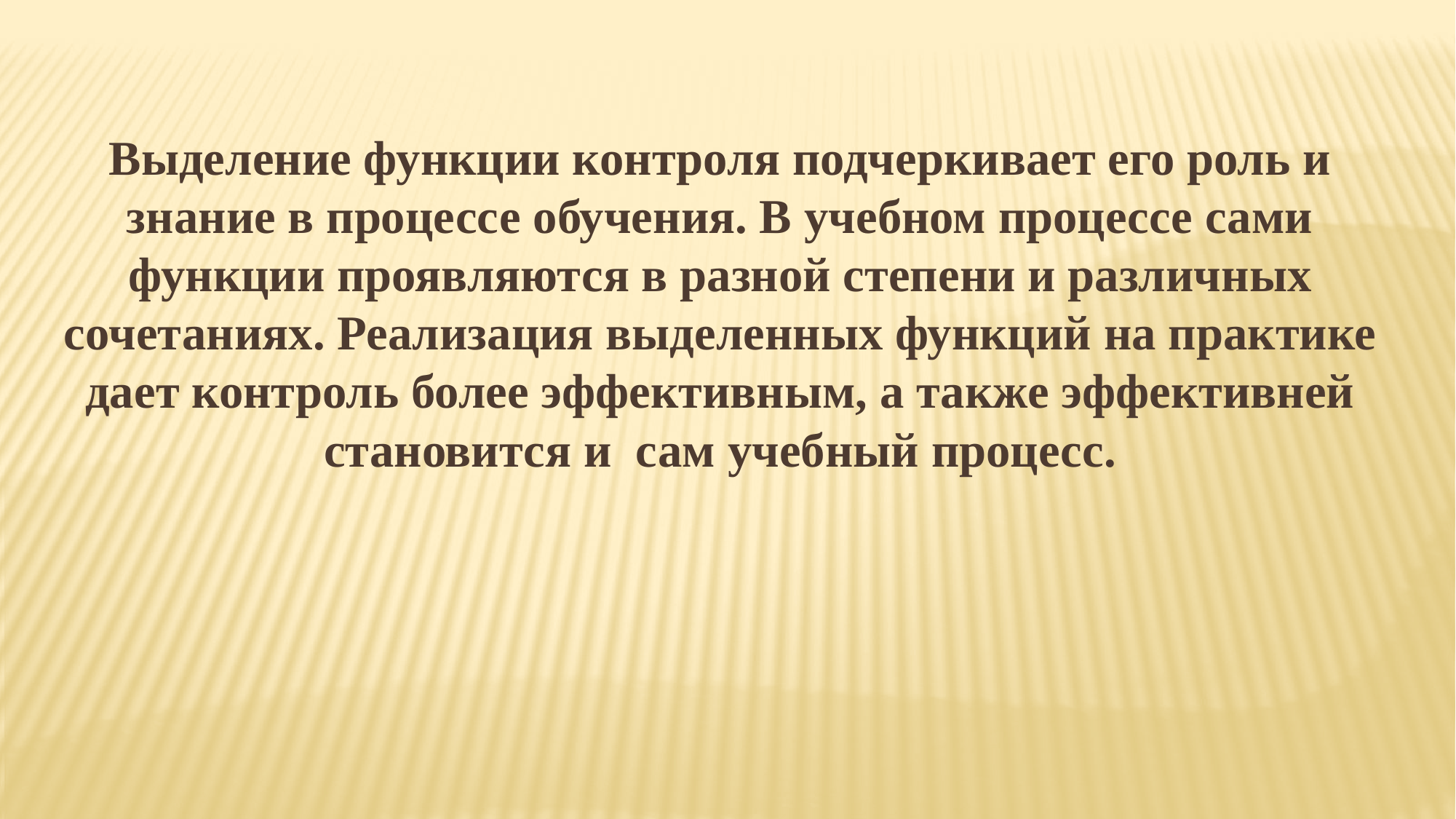

Выделение функции контроля подчеркивает его роль и знание в процессе обучения. В учебном процессе сами функции проявляются в разной степени и различных сочетаниях. Реализация выделенных функций на практике дает контроль более эффективным, а также эффективней становится и  сам учебный процесс.